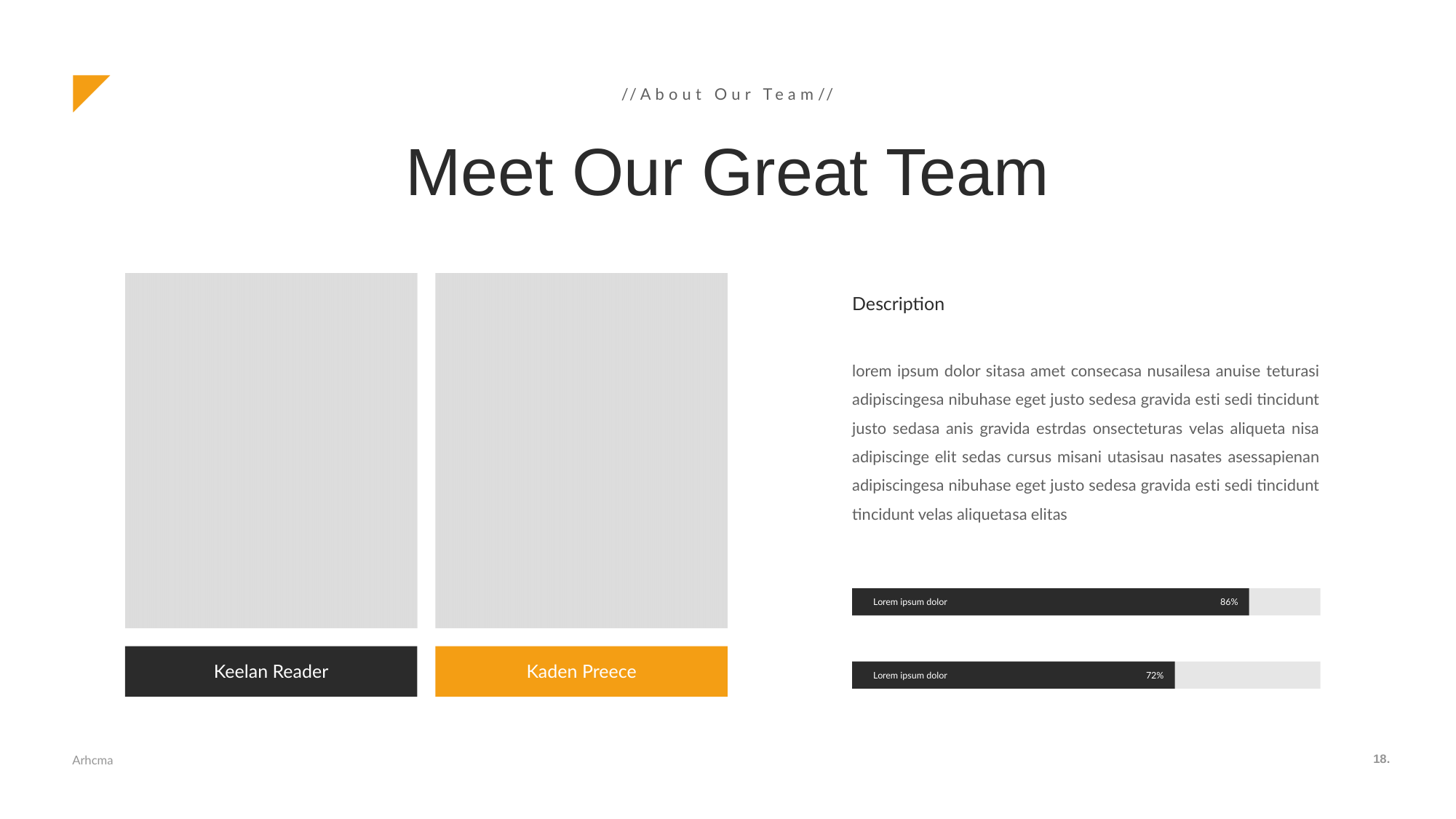

//About Our Team//
Meet Our Great Team

Description
lorem ipsum dolor sitasa amet consecasa nusailesa anuise teturasi adipiscingesa nibuhase eget justo sedesa gravida esti sedi tincidunt justo sedasa anis gravida estrdas onsecteturas velas aliqueta nisa adipiscinge elit sedas cursus misani utasisau nasates asessapienan adipiscingesa nibuhase eget justo sedesa gravida esti sedi tincidunt tincidunt velas aliquetasa elitas

86%
Lorem ipsum dolor

Keelan Reader

Kaden Preece

72%
Lorem ipsum dolor
18.
Arhcma